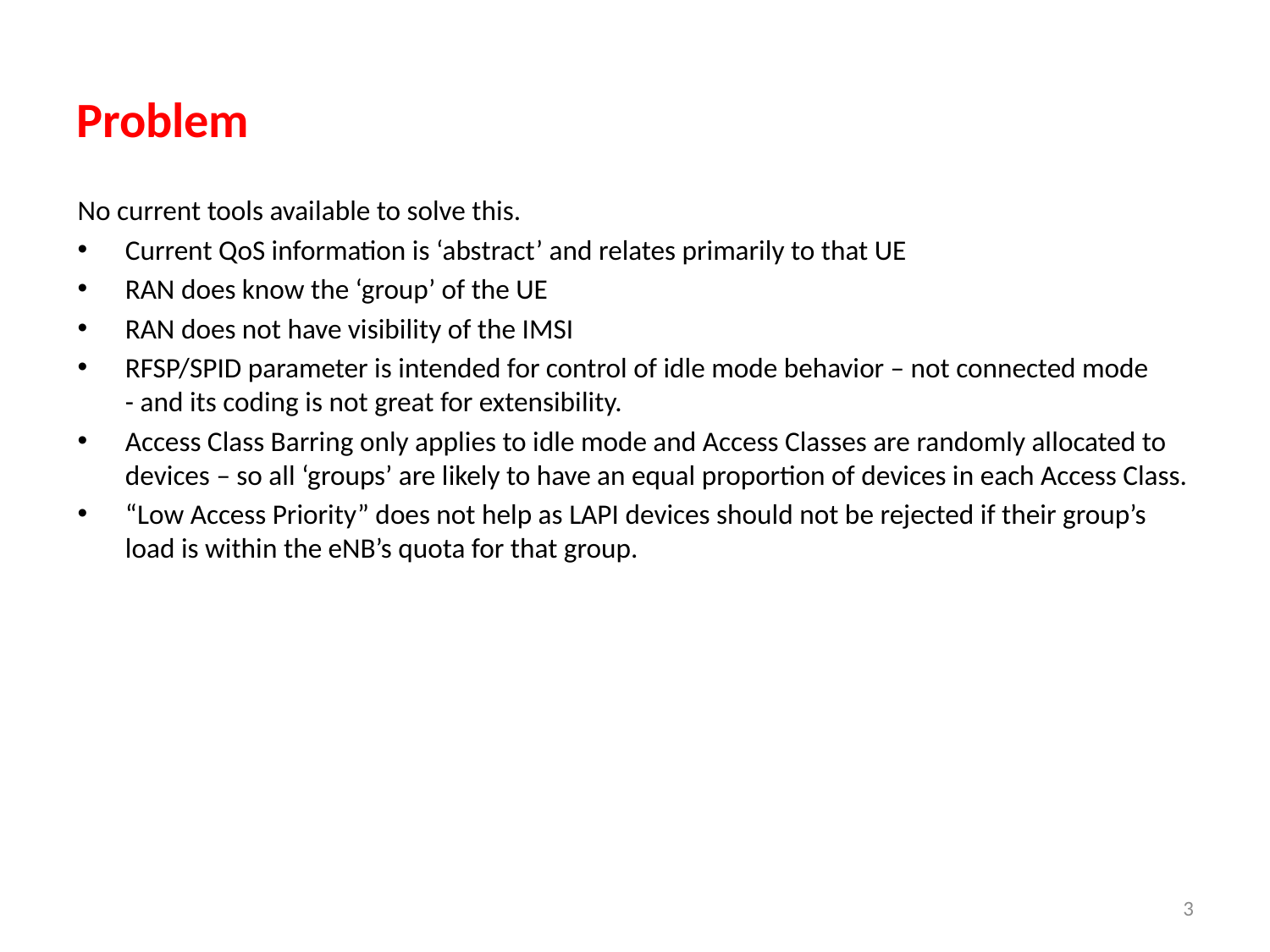

# Problem
No current tools available to solve this.
Current QoS information is ‘abstract’ and relates primarily to that UE
RAN does know the ‘group’ of the UE
RAN does not have visibility of the IMSI
RFSP/SPID parameter is intended for control of idle mode behavior – not connected mode
- and its coding is not great for extensibility.
Access Class Barring only applies to idle mode and Access Classes are randomly allocated to devices – so all ‘groups’ are likely to have an equal proportion of devices in each Access Class.
“Low Access Priority” does not help as LAPI devices should not be rejected if their group’s load is within the eNB’s quota for that group.

3